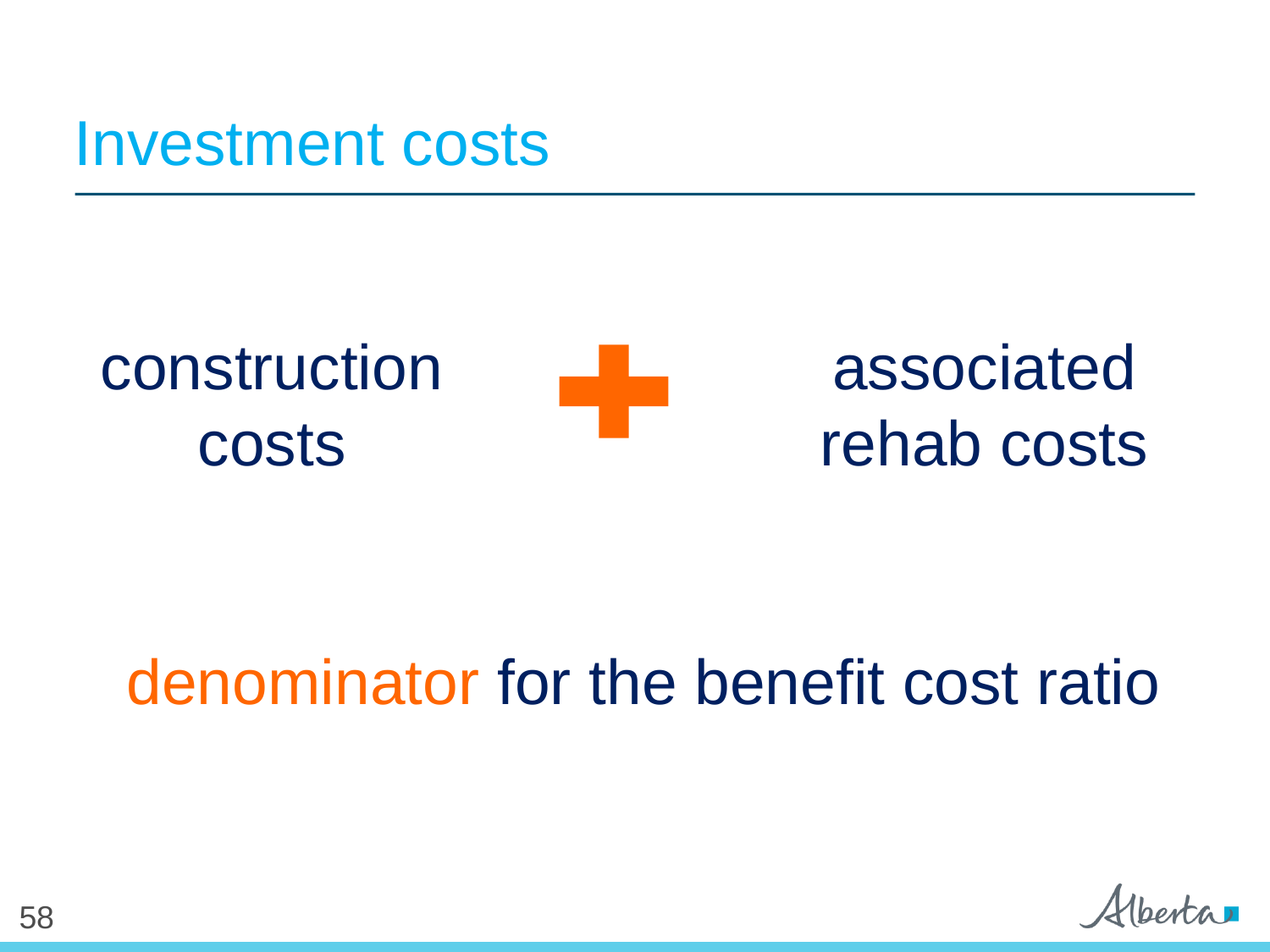

# Investment costs
construction costs
associated rehab costs

denominator for the benefit cost ratio
58